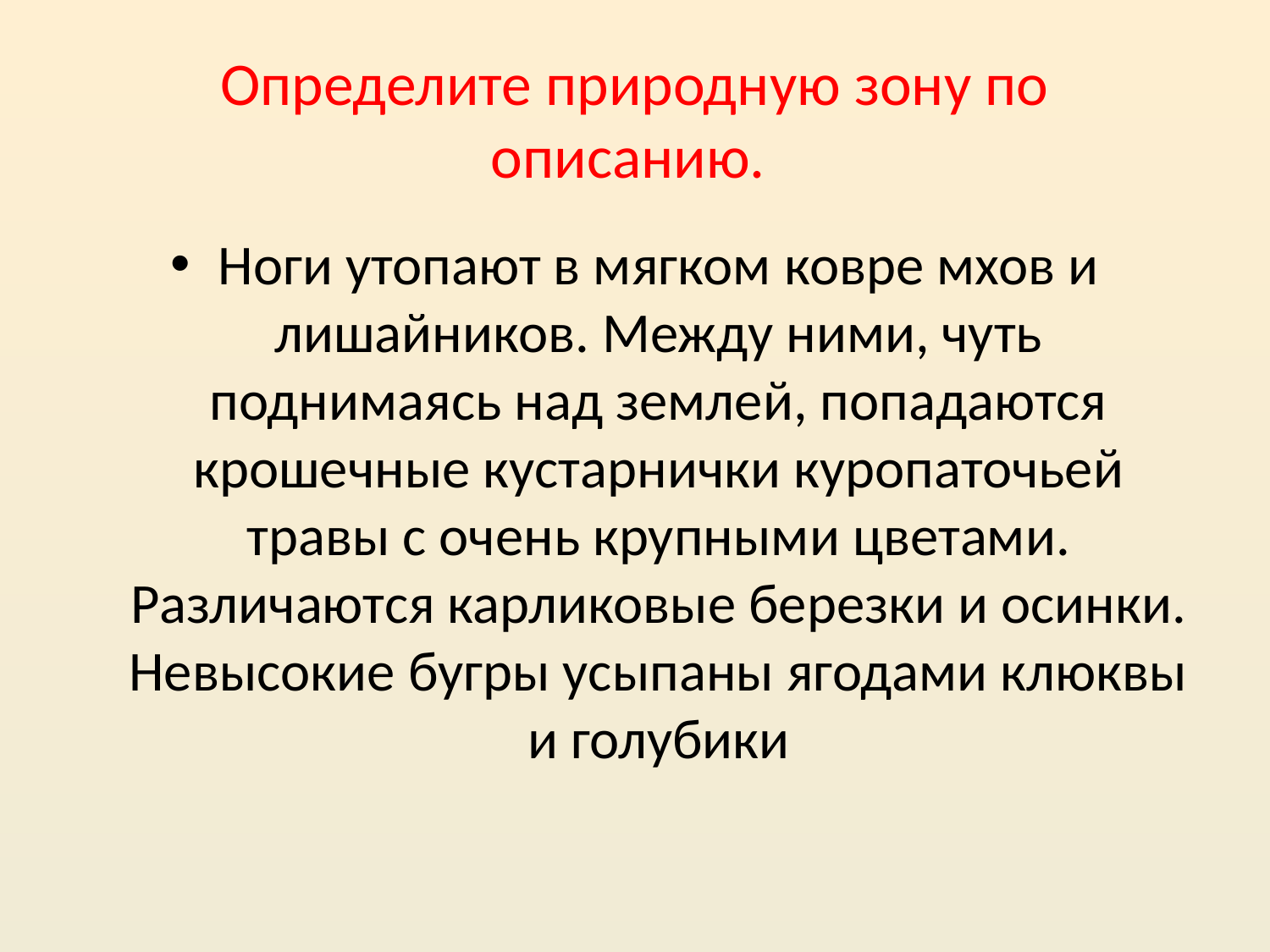

# Определите природную зону по описанию.
Ноги утопают в мягком ковре мхов и лишайников. Между ними, чуть поднимаясь над землей, попадаются крошечные кустарнички куропаточьей травы с очень крупными цветами. Различаются карликовые березки и осинки. Невысокие бугры усыпаны ягодами клюквы и голубики